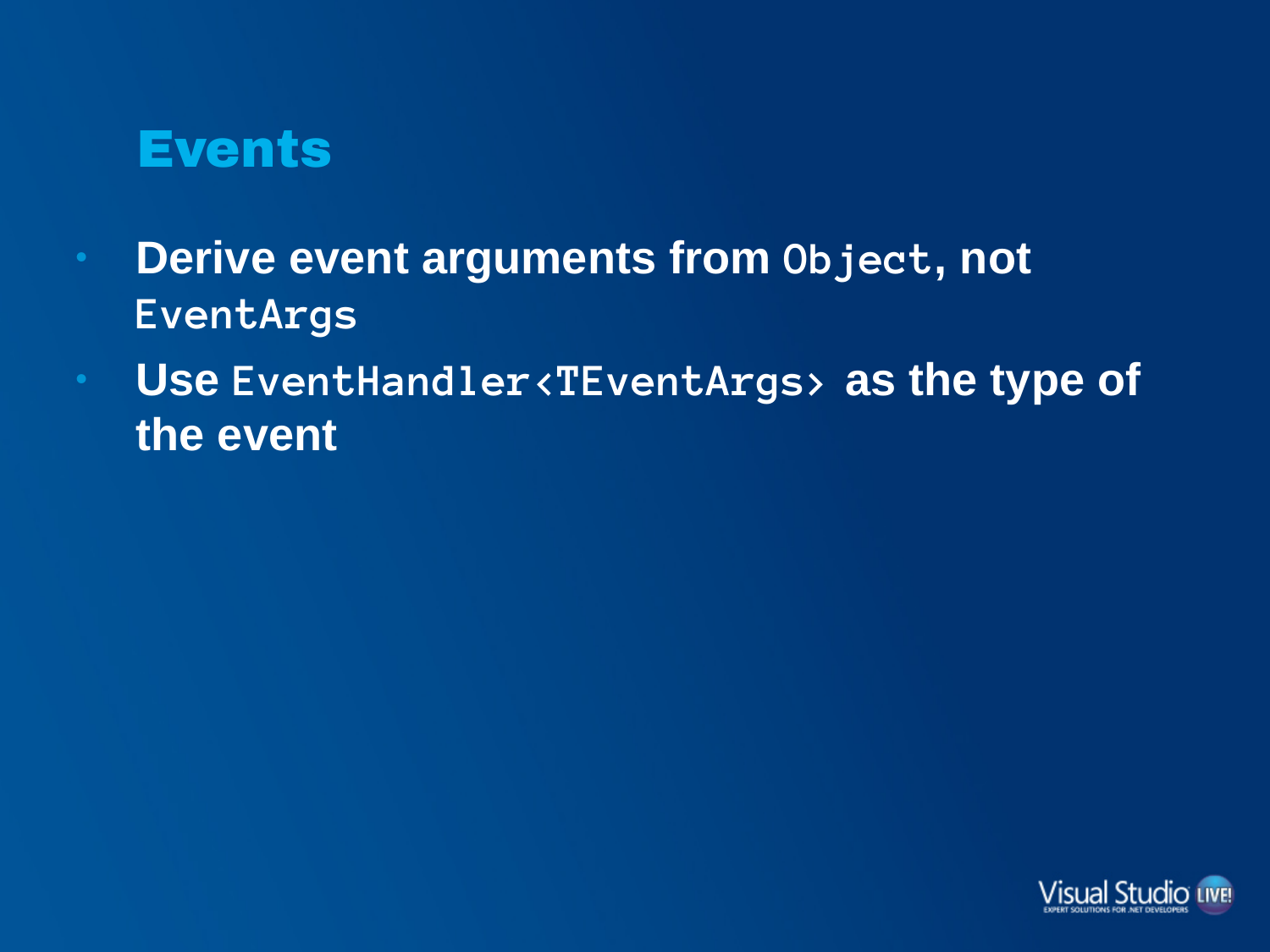

# Events
Derive event arguments from Object, not EventArgs
Use EventHandler<TEventArgs> as the type of the event